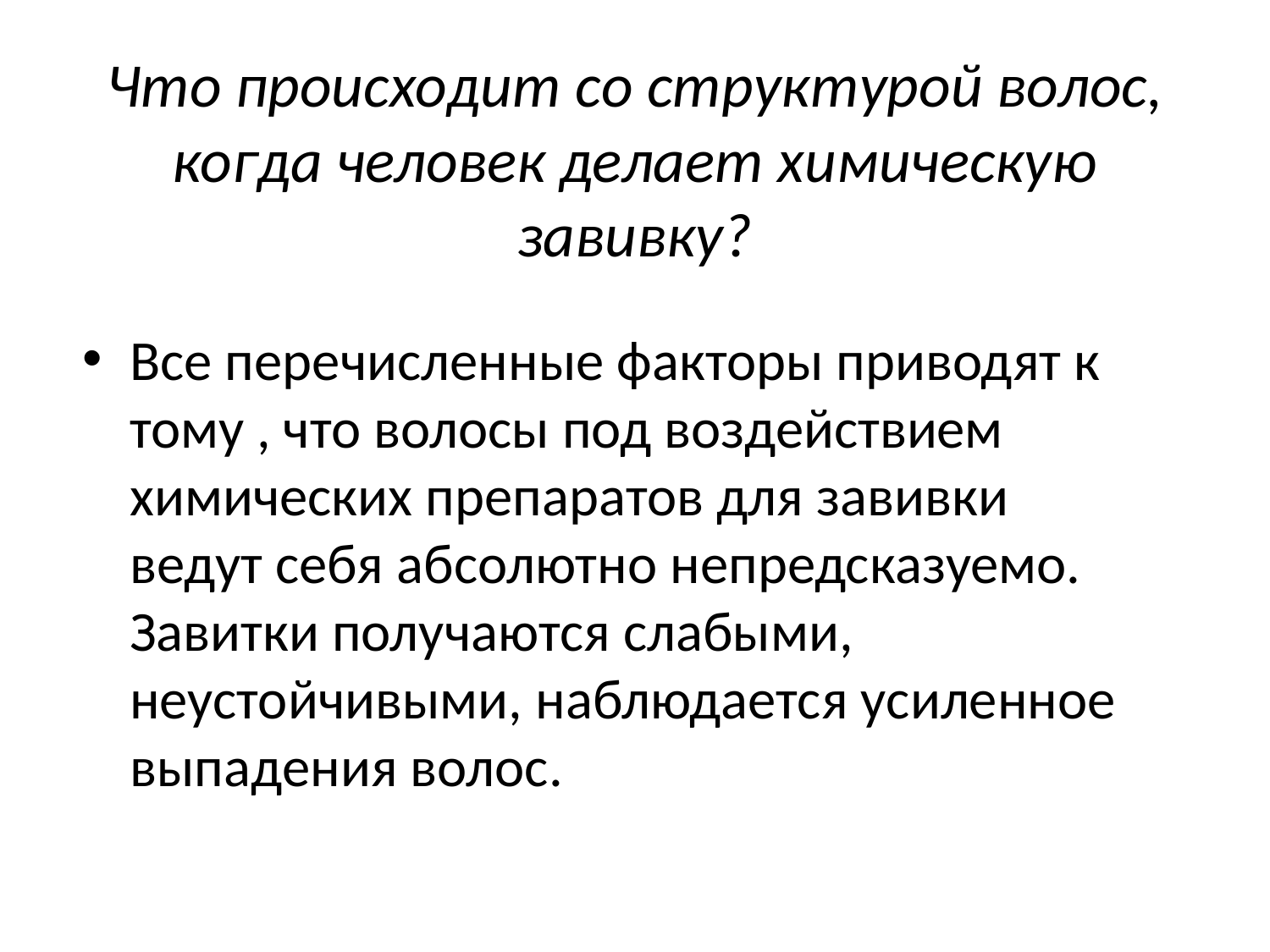

# Что происходит со структурой волос, когда человек делает химическую завивку?
Все перечисленные факторы приводят к тому , что волосы под воздействием химических препаратов для завивки ведут себя абсолютно непредсказуемо. Завитки получаются слабыми, неустойчивыми, наблюдается усиленное выпадения волос.